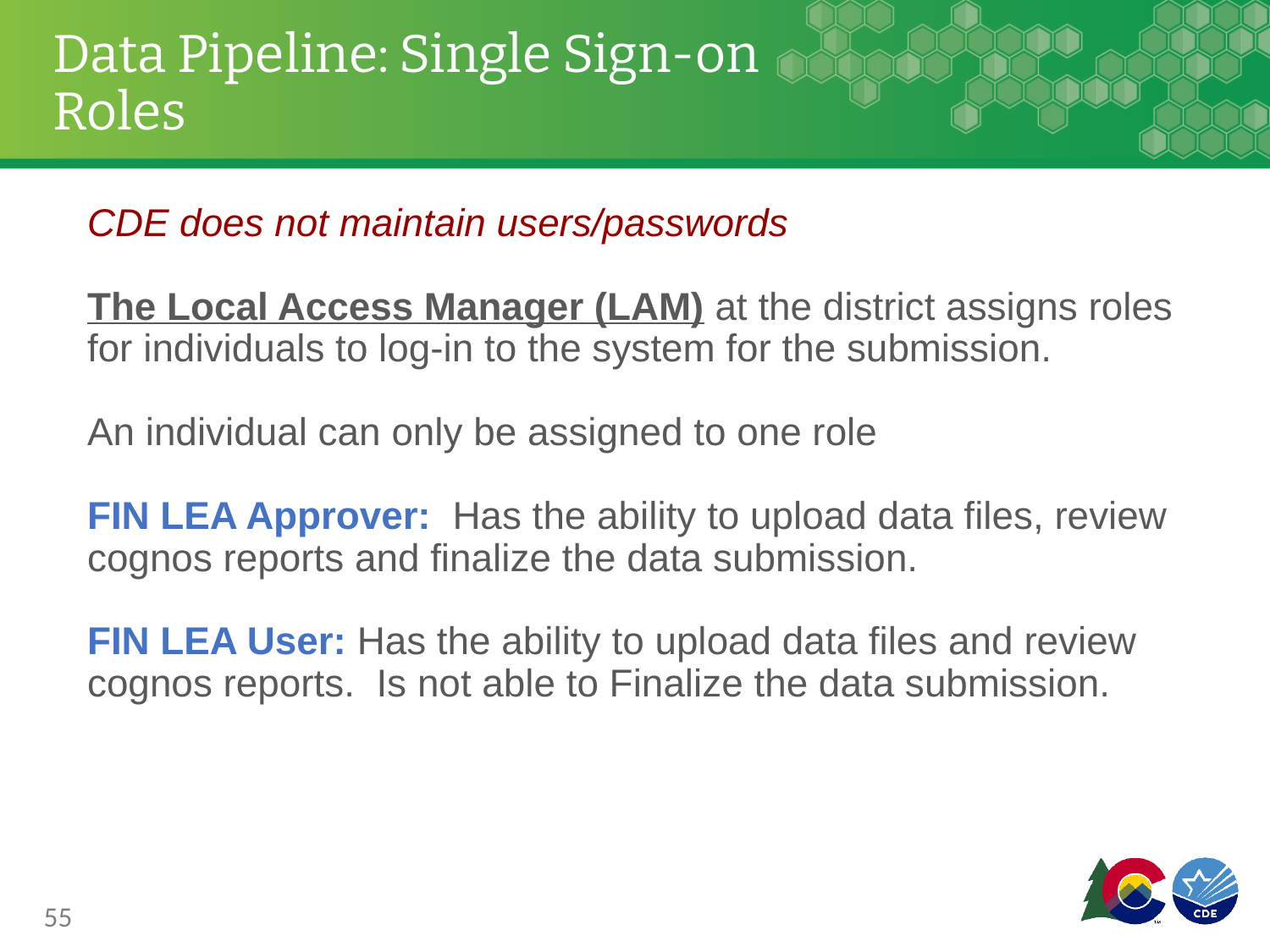

# Data Pipeline: Single Sign-on
Roles
CDE does not maintain users/passwords

The Local Access Manager (LAM) at the district assigns roles for individuals to log-in to the system for the submission.

An individual can only be assigned to one role

FIN LEA Approver:  Has the ability to upload data files, review cognos reports and finalize the data submission.

FIN LEA User: Has the ability to upload data files and review cognos reports.  Is not able to Finalize the data submission.
55